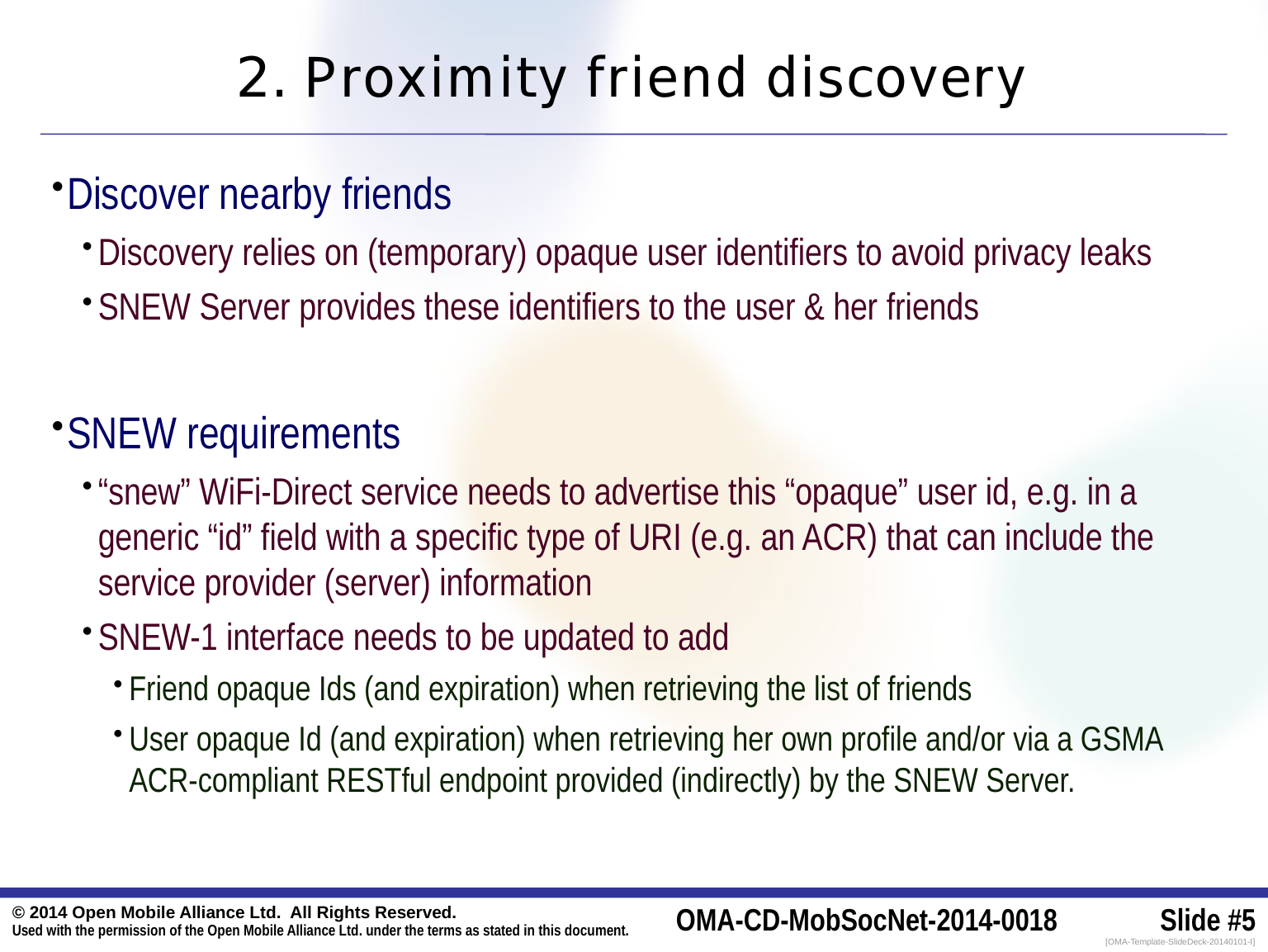

# 2. Proximity friend discovery
Discover nearby friends
Discovery relies on (temporary) opaque user identifiers to avoid privacy leaks
SNEW Server provides these identifiers to the user & her friends

SNEW requirements
“snew” WiFi-Direct service needs to advertise this “opaque” user id, e.g. in a generic “id” field with a specific type of URI (e.g. an ACR) that can include the service provider (server) information
SNEW-1 interface needs to be updated to add
Friend opaque Ids (and expiration) when retrieving the list of friends
User opaque Id (and expiration) when retrieving her own profile and/or via a GSMA ACR-compliant RESTful endpoint provided (indirectly) by the SNEW Server.